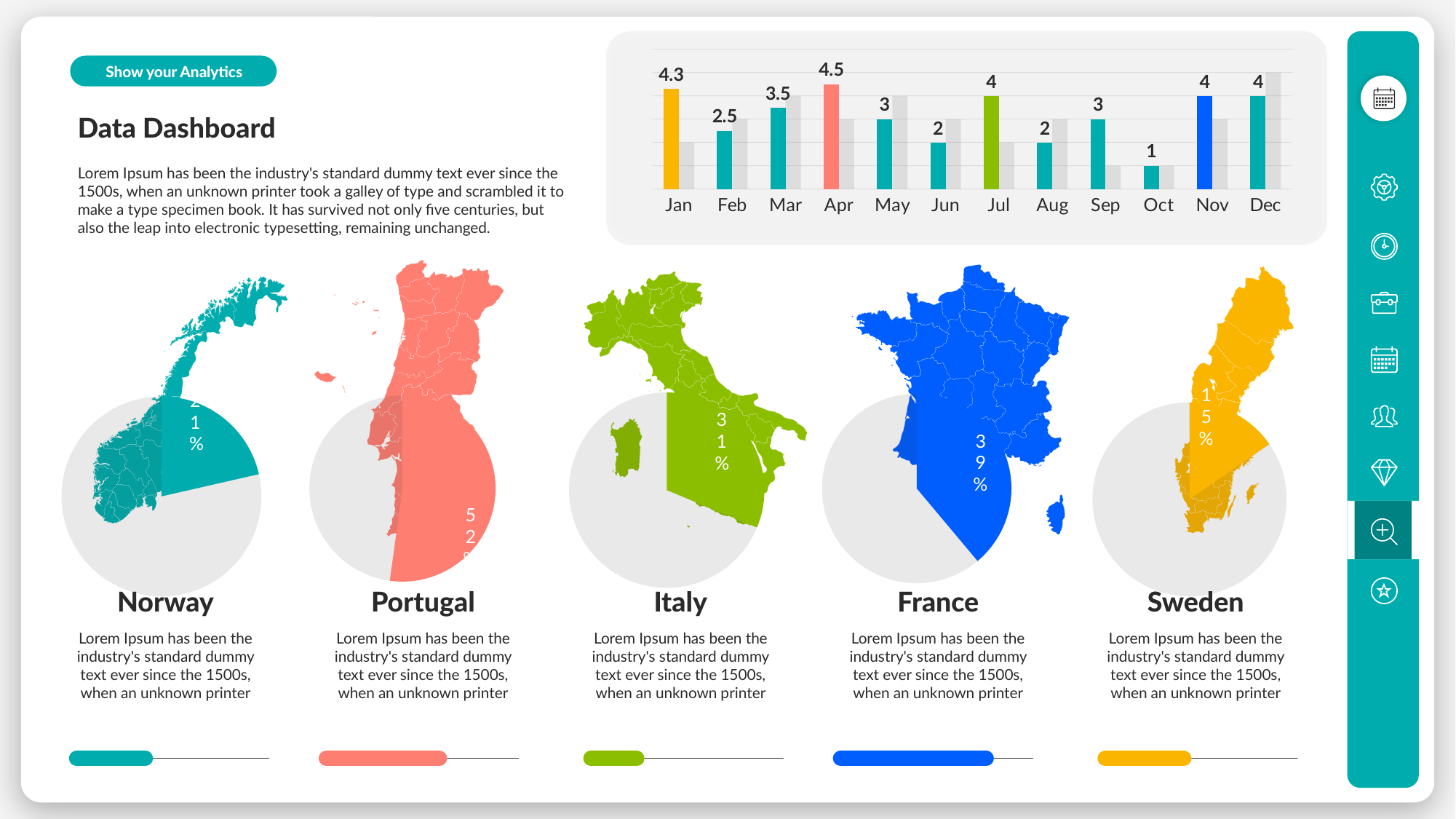

### Chart

| Category | Product A | Product B |
|---|---|---|
| Jan | 4.3 | 2.0 |
| Feb | 2.5 | 3.0 |
| Mar | 3.5 | 4.0 |
| Apr | 4.5 | 3.0 |
| May | 3.0 | 4.0 |
| Jun | 2.0 | 3.0 |
| Jul | 4.0 | 2.0 |
| Aug | 2.0 | 3.0 |
| Sep | 3.0 | 1.0 |
| Oct | 1.0 | 1.0 |
| Nov | 4.0 | 3.0 |
| Dec | 4.0 | 5.0 |
Show your Analytics

Data Dashboard
Lorem Ipsum has been the industry's standard dummy text ever since the 1500s, when an unknown printer took a galley of type and scrambled it to make a type specimen book. It has survived not only five centuries, but also the leap into electronic typesetting, remaining unchanged.

### Chart

| Category | Sales |
|---|---|
| Market Saze A | 3.0 |
| Market Saze B | 11.0 |

### Chart

| Category | Sales |
|---|---|
| A | 12.0 |
| VV | 11.0 |

### Chart

| Category | Sales |
|---|---|
| A | 5.0 |
| D | 11.0 |

### Chart

| Category | Sales |
|---|---|
| A | 7.0 |
| G | 11.0 |

### Chart

| Category | Sales |
|---|---|
| A | 2.0 |
| T | 11.0 |

Norway
Portugal
Italy
France
Sweden
Lorem Ipsum has been the industry's standard dummy text ever since the 1500s, when an unknown printer
Lorem Ipsum has been the industry's standard dummy text ever since the 1500s, when an unknown printer
Lorem Ipsum has been the industry's standard dummy text ever since the 1500s, when an unknown printer
Lorem Ipsum has been the industry's standard dummy text ever since the 1500s, when an unknown printer
Lorem Ipsum has been the industry's standard dummy text ever since the 1500s, when an unknown printer